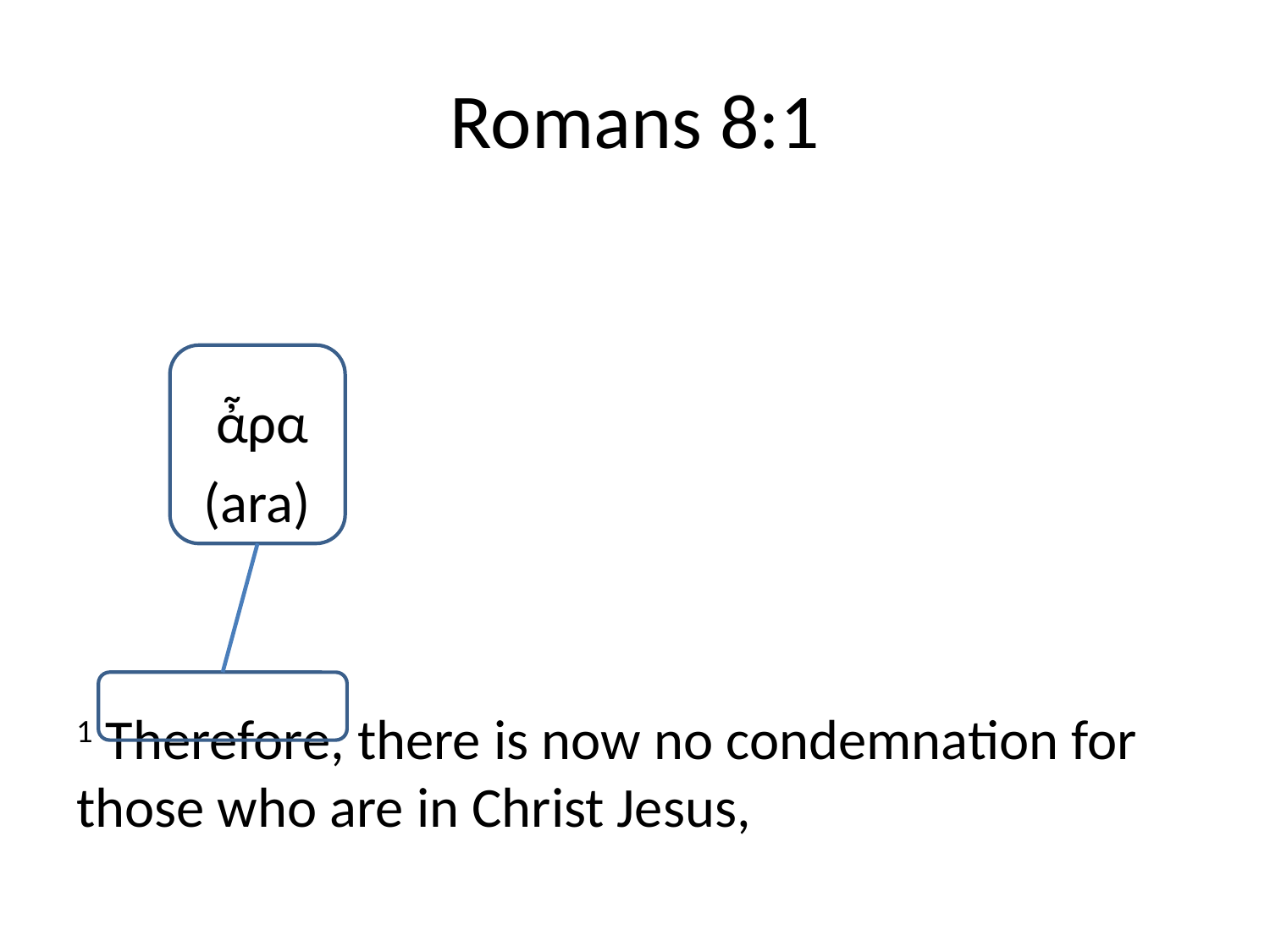

# Romans 8:1

	 ἆρα
	(ara)

1 Therefore, there is now no condemnation for those who are in Christ Jesus,